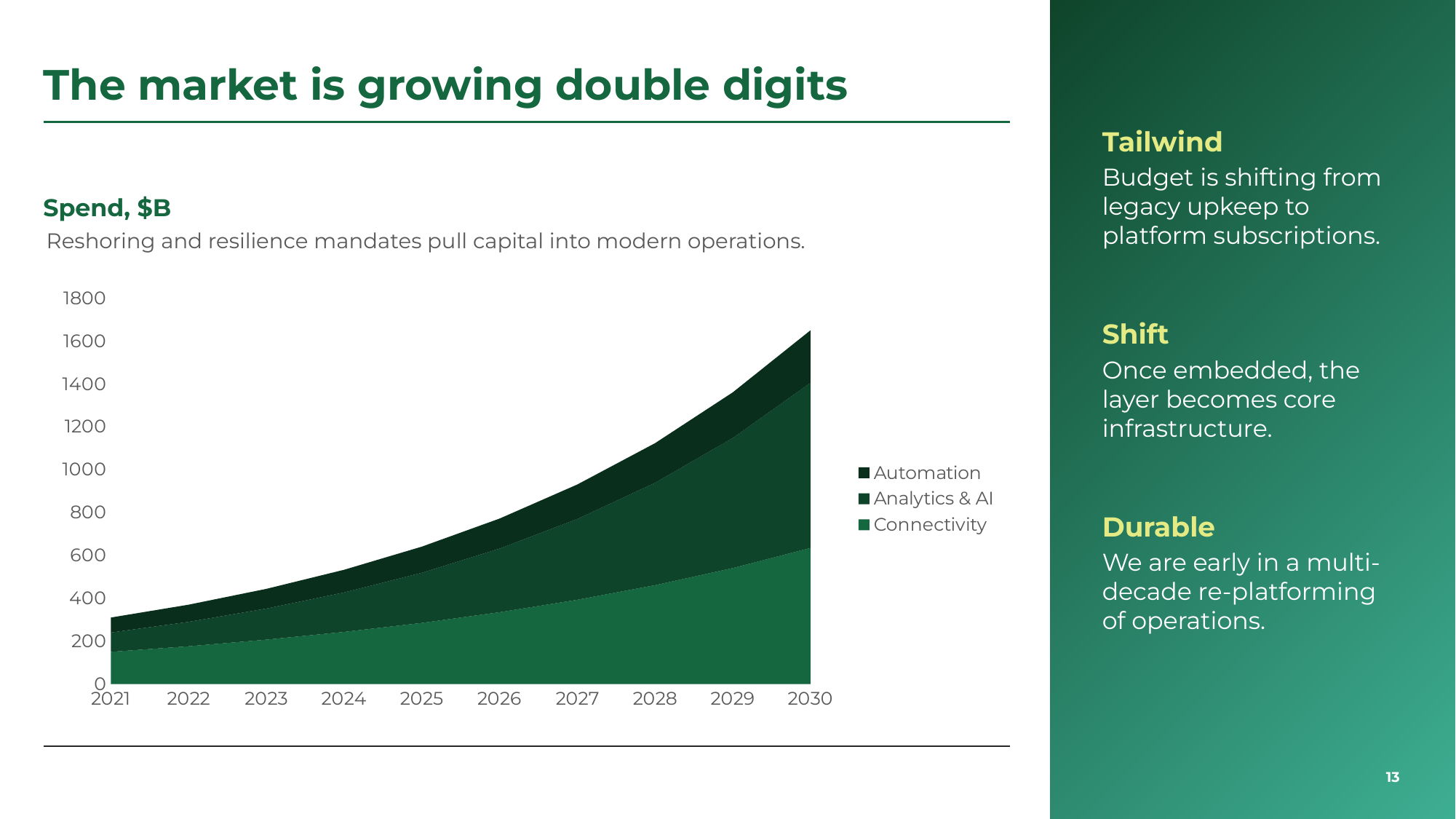

# The market is growing double digits
Tailwind
Budget is shifting from legacy upkeep to platform subscriptions.
Spend, $B
Reshoring and resilience mandates pull capital into modern operations.

### Chart

| Category | Connectivity | Analytics & AI | Automation |
|---|---|---|---|
| 2021 | 150.0 | 90.0 | 70.0 |
| 2022 | 176.0 | 114.0 | 80.0 |
| 2023 | 207.0 | 145.0 | 92.0 |
| 2024 | 243.0 | 184.0 | 106.0 |
| 2025 | 285.0 | 234.0 | 122.0 |
| 2026 | 335.0 | 297.0 | 140.0 |
| 2027 | 393.0 | 377.0 | 161.0 |
| 2028 | 461.0 | 478.0 | 185.0 |
| 2029 | 541.0 | 607.0 | 213.0 |
| 2030 | 635.0 | 771.0 | 245.0 |
Shift
Once embedded, the layer becomes core infrastructure.
Durable
We are early in a multi-decade re-platforming of operations.
13